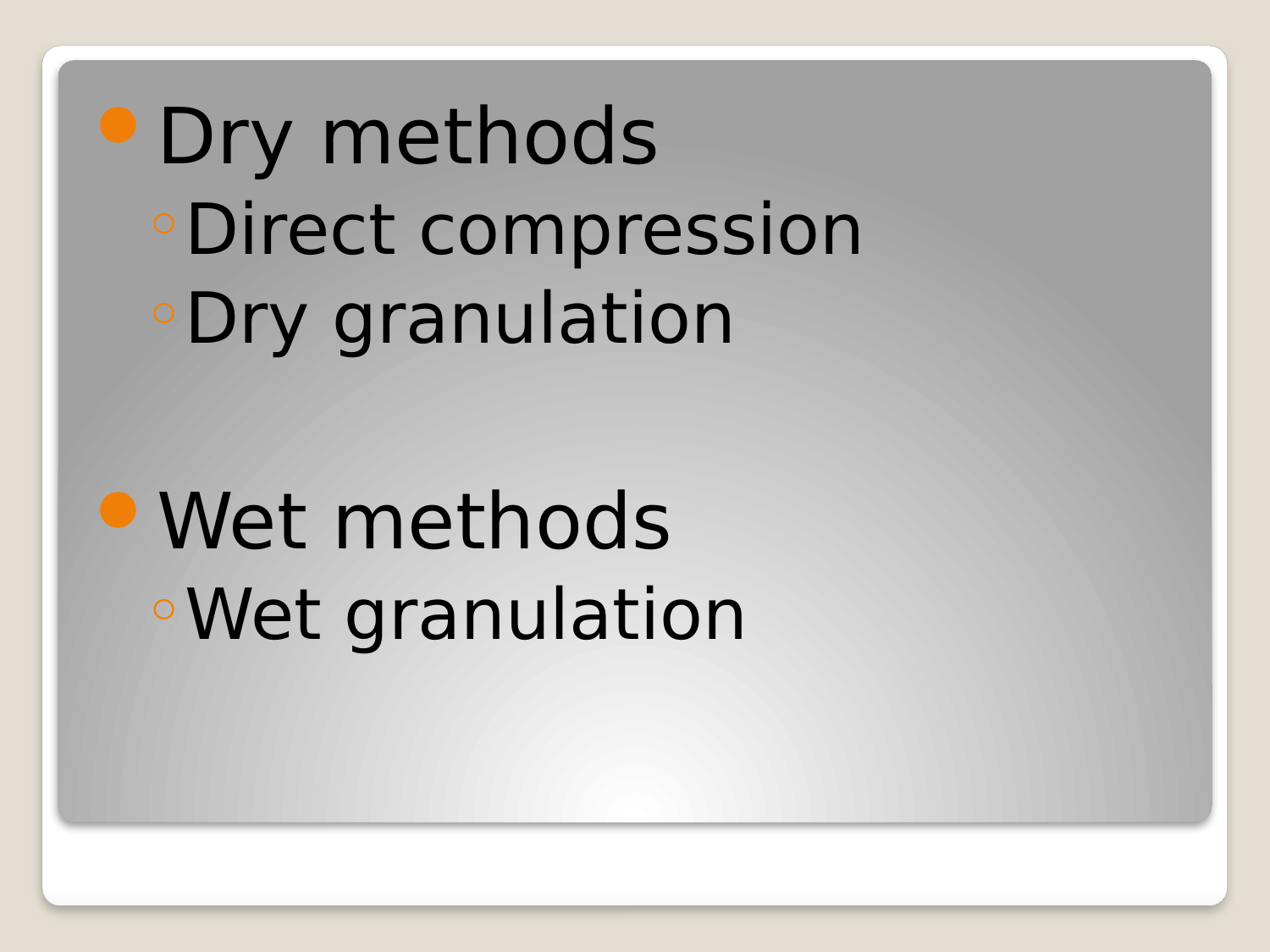

Dry methods
Direct compression
Dry granulation

Wet methods
Wet granulation

#